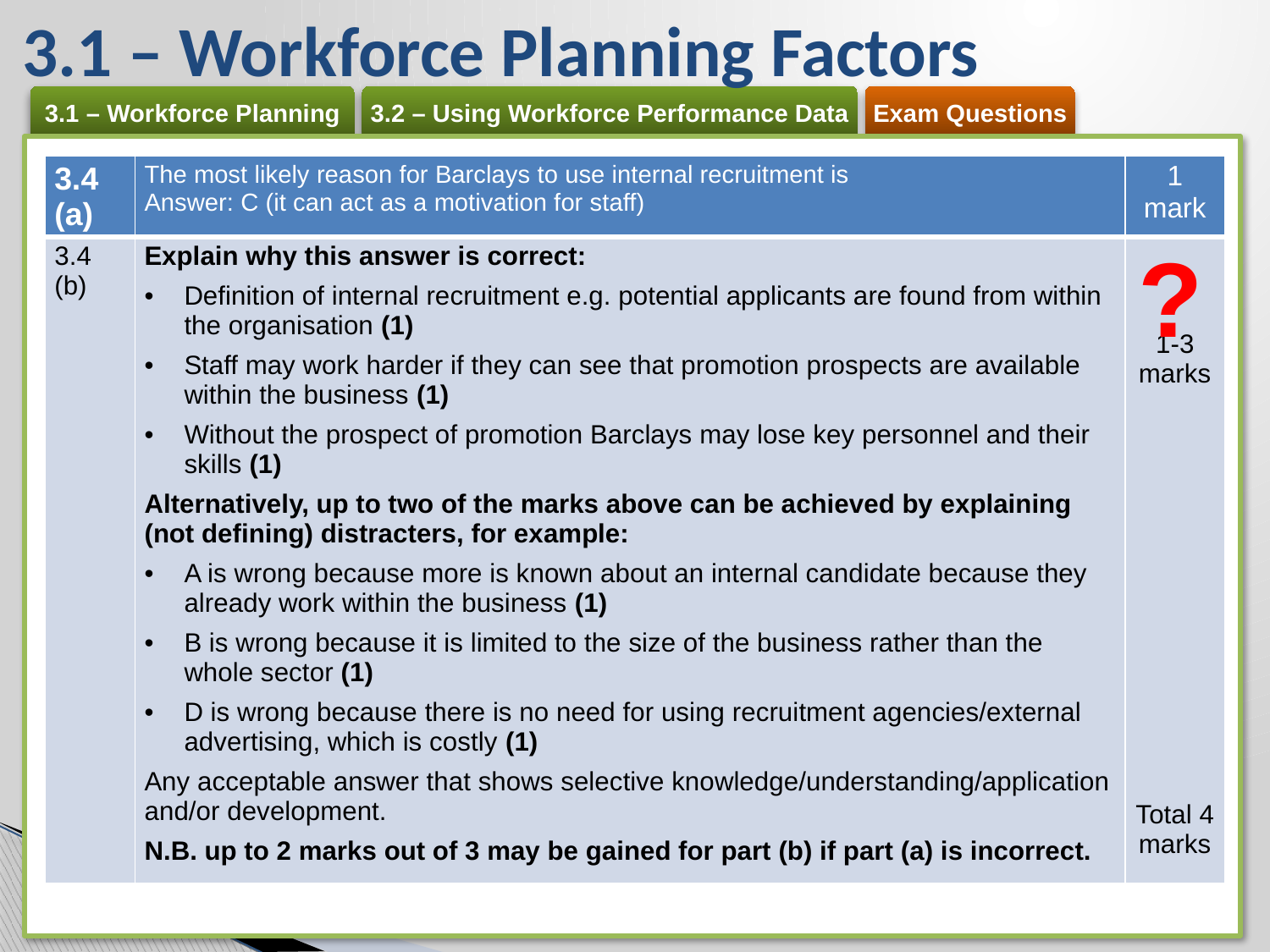

# 3.1 – Workforce Planning Factors
| 3.4 (a) | The most likely reason for Barclays to use internal recruitment is Answer: C (it can act as a motivation for staff) | 1 mark |
| --- | --- | --- |
| 3.4 (b) | Explain why this answer is correct: Definition of internal recruitment e.g. potential applicants are found from within the organisation (1) Staff may work harder if they can see that promotion prospects are available within the business (1) Without the prospect of promotion Barclays may lose key personnel and their skills (1) Alternatively, up to two of the marks above can be achieved by explaining (not defining) distracters, for example: A is wrong because more is known about an internal candidate because they already work within the business (1) B is wrong because it is limited to the size of the business rather than the whole sector (1) D is wrong because there is no need for using recruitment agencies/external advertising, which is costly (1) Any acceptable answer that shows selective knowledge/understanding/application and/or development. N.B. up to 2 marks out of 3 may be gained for part (b) if part (a) is incorrect. | 1-3 marks Total 4 marks |
?